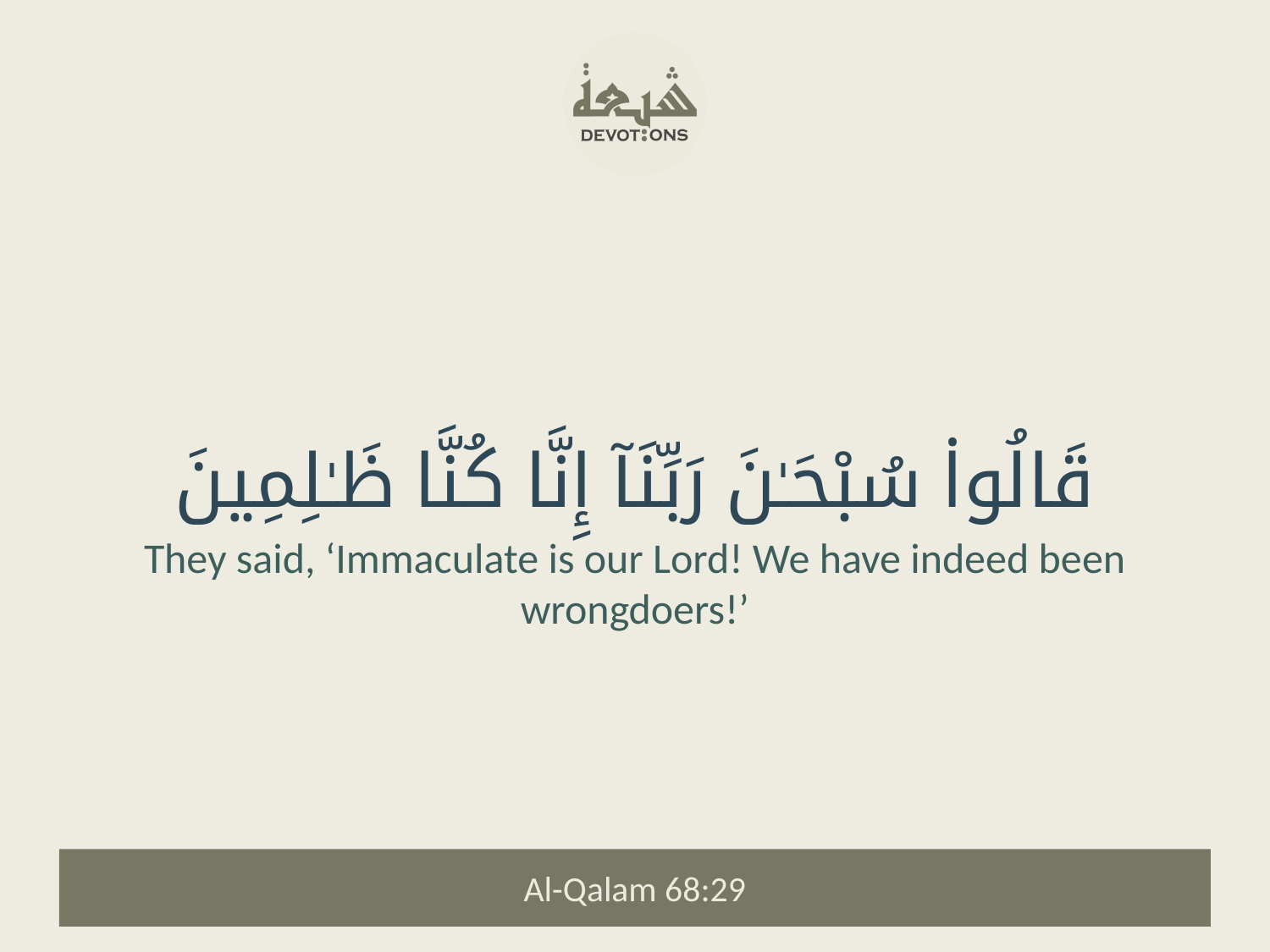

قَالُوا۟ سُبْحَـٰنَ رَبِّنَآ إِنَّا كُنَّا ظَـٰلِمِينَ
They said, ‘Immaculate is our Lord! We have indeed been wrongdoers!’
Al-Qalam 68:29